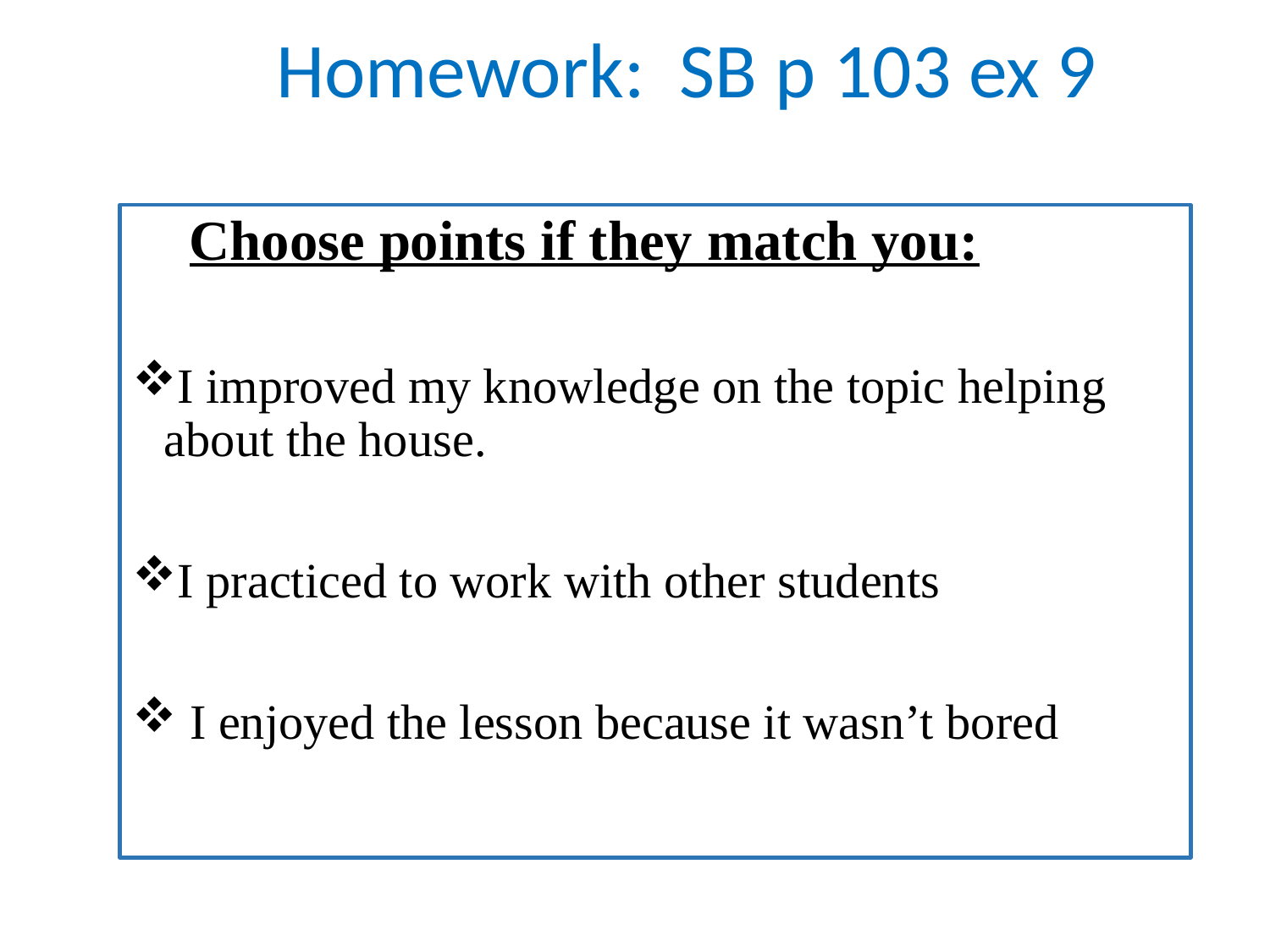

# Homework:  SB p 103 ex 9
    Choose points if they match you:

I improved my knowledge on the topic helping about the house.

I practiced to work with other students

 I enjoyed the lesson because it wasn’t bored